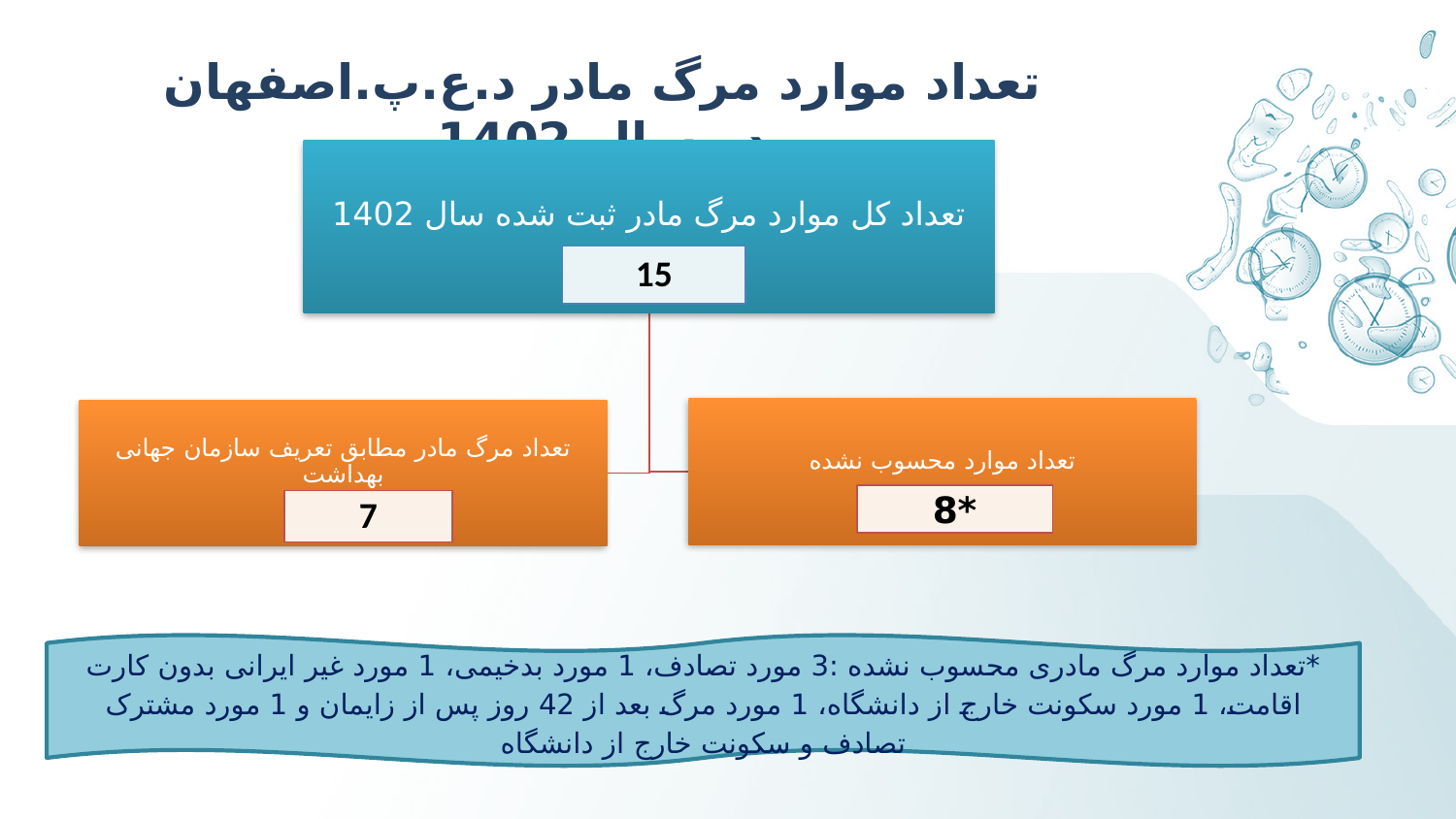

تعداد موارد مرگ مادر د.ع.پ.اصفهان در سال 1402
تعداد کل موارد مرگ مادر ثبت شده سال 1402
15
تعداد مرگ مادر مطابق تعریف سازمان جهانی بهداشت
7
تعداد موارد محسوب نشده

*8

*تعداد موارد مرگ مادری محسوب نشده :3 مورد تصادف، 1 مورد بدخیمی، 1 مورد غیر ایرانی بدون کارت اقامت، 1 مورد سکونت خارج از دانشگاه، 1 مورد مرگ بعد از 42 روز پس از زایمان و 1 مورد مشترک تصادف و سکونت خارج از دانشگاه